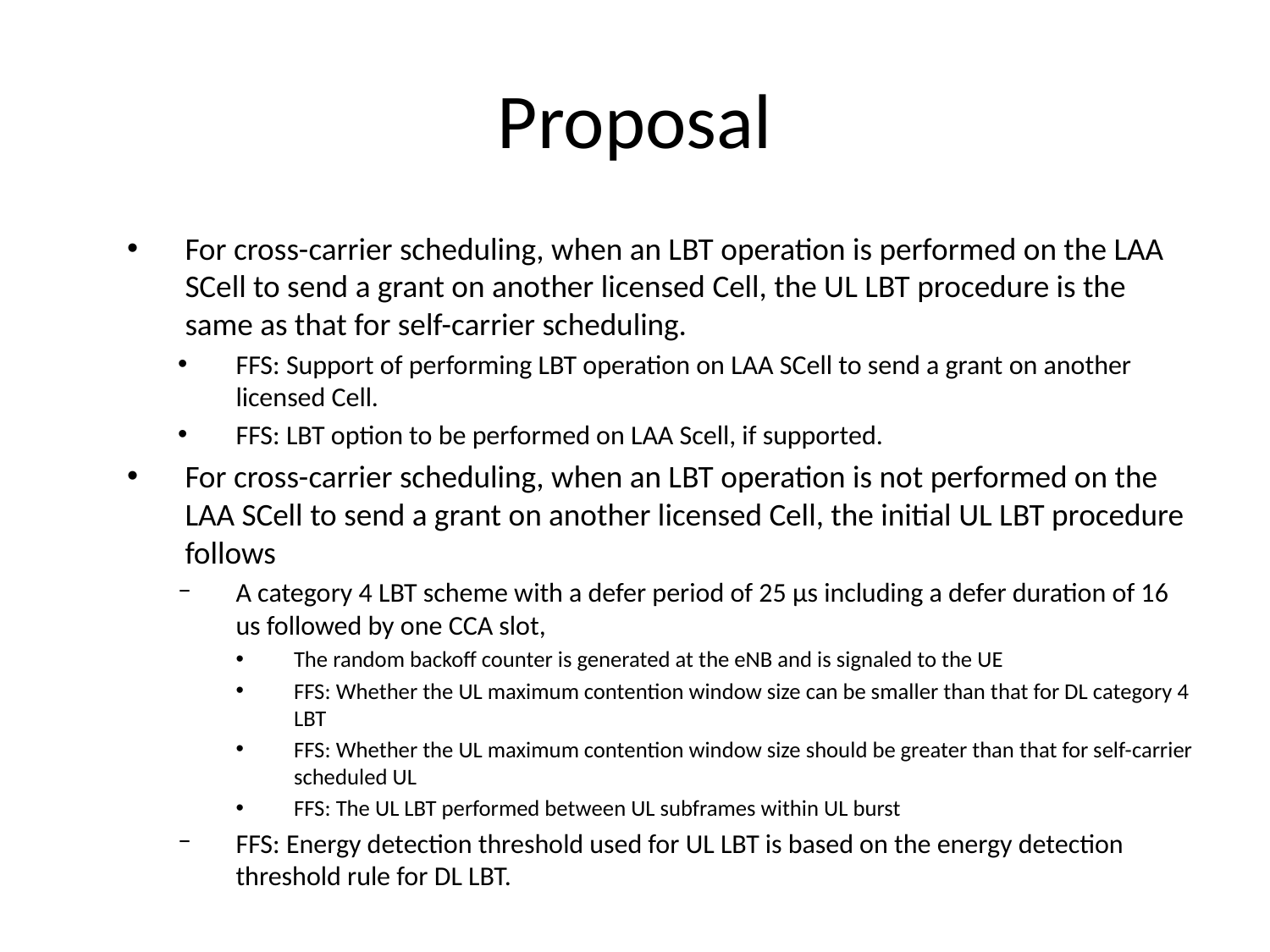

# Proposal
For cross-carrier scheduling, when an LBT operation is performed on the LAA SCell to send a grant on another licensed Cell, the UL LBT procedure is the same as that for self-carrier scheduling.
FFS: Support of performing LBT operation on LAA SCell to send a grant on another licensed Cell.
FFS: LBT option to be performed on LAA Scell, if supported.
For cross-carrier scheduling, when an LBT operation is not performed on the LAA SCell to send a grant on another licensed Cell, the initial UL LBT procedure follows
A category 4 LBT scheme with a defer period of 25 µs including a defer duration of 16 us followed by one CCA slot,
The random backoff counter is generated at the eNB and is signaled to the UE
FFS: Whether the UL maximum contention window size can be smaller than that for DL category 4 LBT
FFS: Whether the UL maximum contention window size should be greater than that for self-carrier scheduled UL
FFS: The UL LBT performed between UL subframes within UL burst
FFS: Energy detection threshold used for UL LBT is based on the energy detection threshold rule for DL LBT.